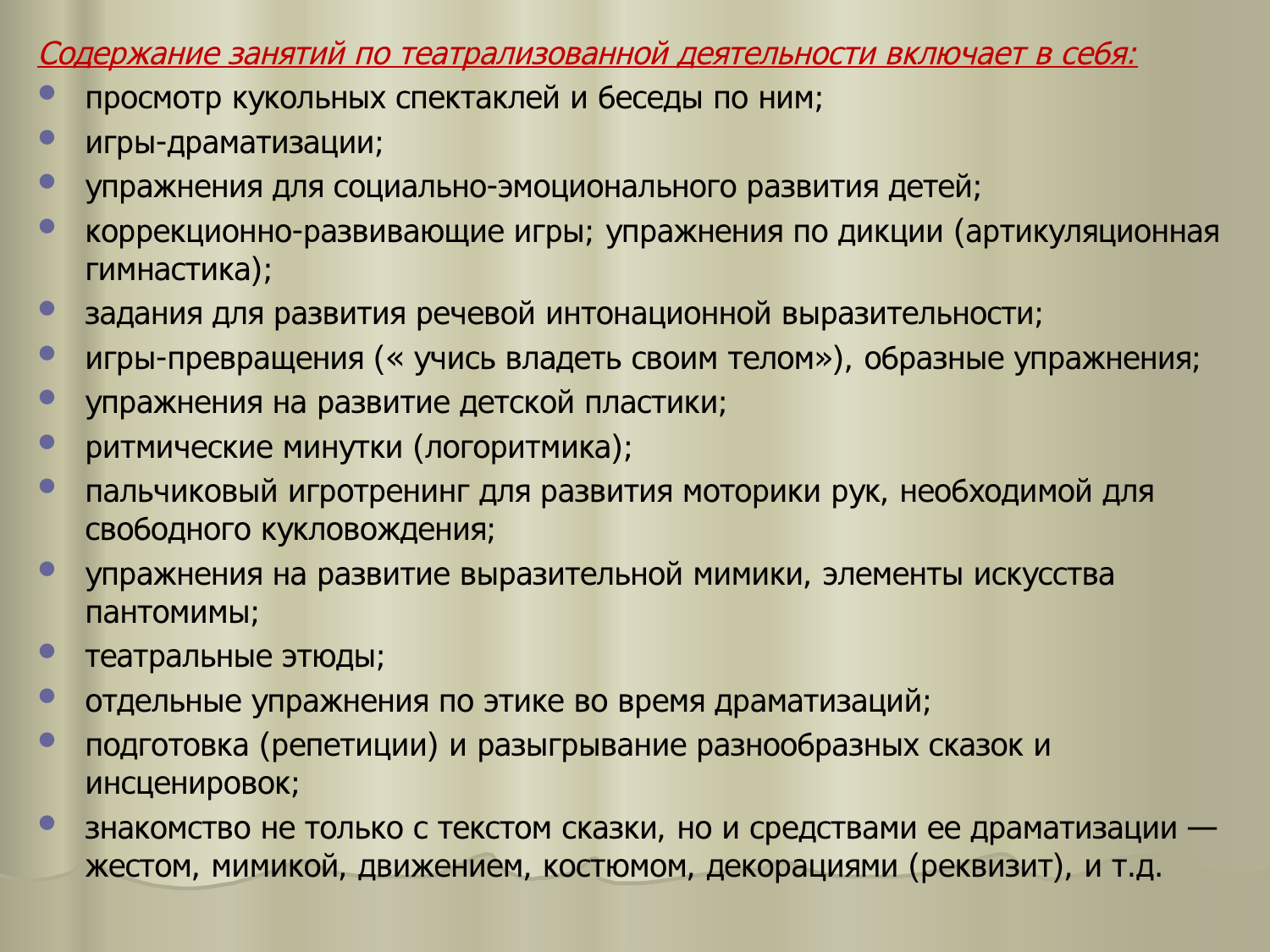

Содержание занятий по театрализованной деятельности включает в себя:
просмотр кукольных спектаклей и беседы по ним;
игры-драматизации;
упражнения для социально-эмоционального развития детей;
коррекционно-развивающие игры; упражнения по дикции (артикуляционная гимнастика);
задания для развития речевой интонационной выразительности;
игры-превращения (« учись владеть своим телом»), образные упражнения;
упражнения на развитие детской пластики;
ритмические минутки (логоритмика);
пальчиковый игротренинг для развития моторики рук, необходимой для свободного кукловождения;
упражнения на развитие выразительной мимики, элементы искусства пантомимы;
театральные этюды;
отдельные упражнения по этике во время драматизаций;
подготовка (репетиции) и разыгрывание разнообразных сказок и инсценировок;
знакомство не только с текстом сказки, но и средствами ее драматизации — жестом, мимикой, движением, костюмом, декорациями (реквизит), и т.д.